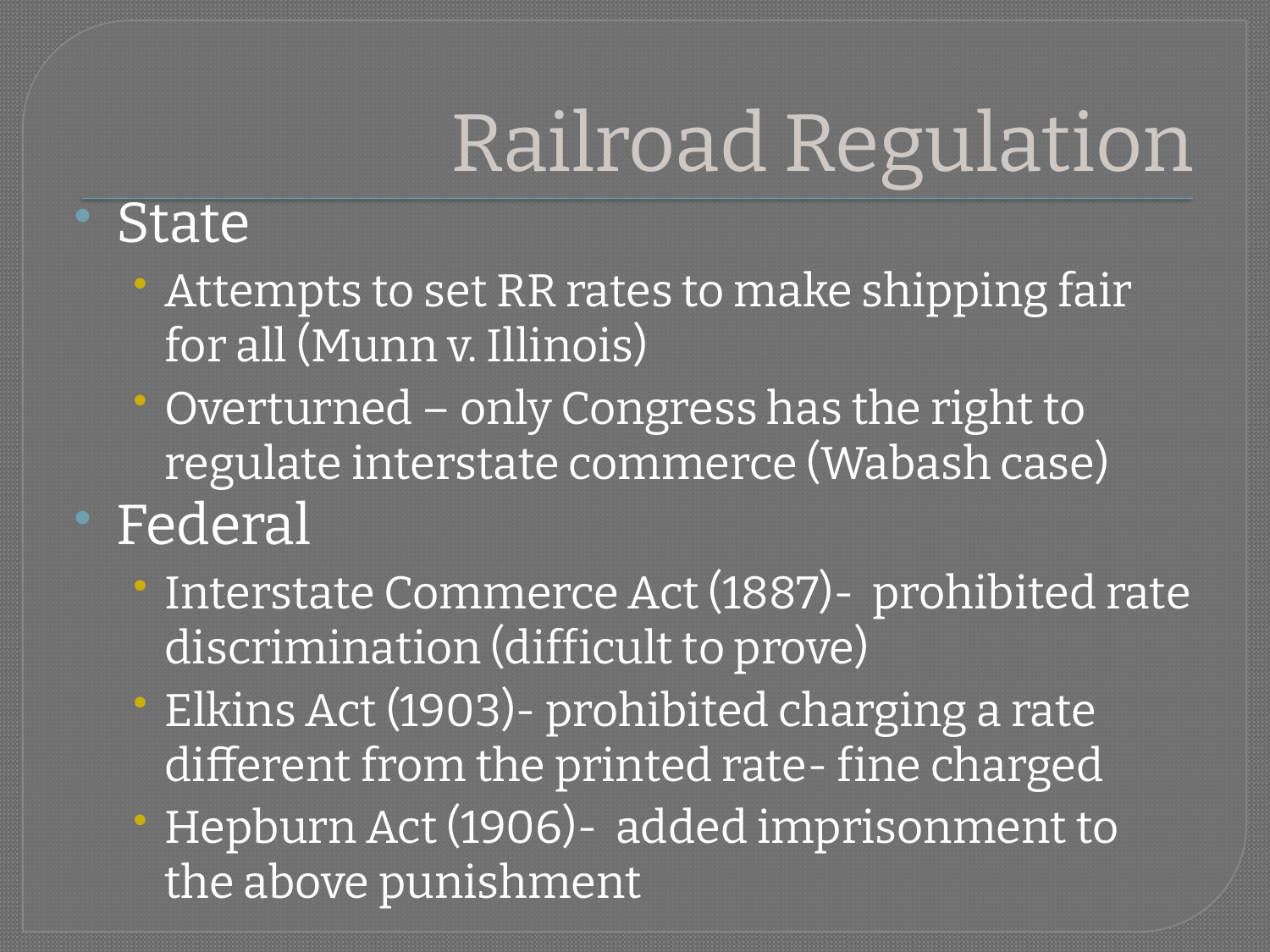

# Railroad Regulation
State
Attempts to set RR rates to make shipping fair for all (Munn v. Illinois)
Overturned – only Congress has the right to regulate interstate commerce (Wabash case)
Federal
Interstate Commerce Act (1887)-  prohibited rate discrimination (difficult to prove)
Elkins Act (1903)- prohibited charging a rate different from the printed rate- fine charged
Hepburn Act (1906)-  added imprisonment to the above punishment